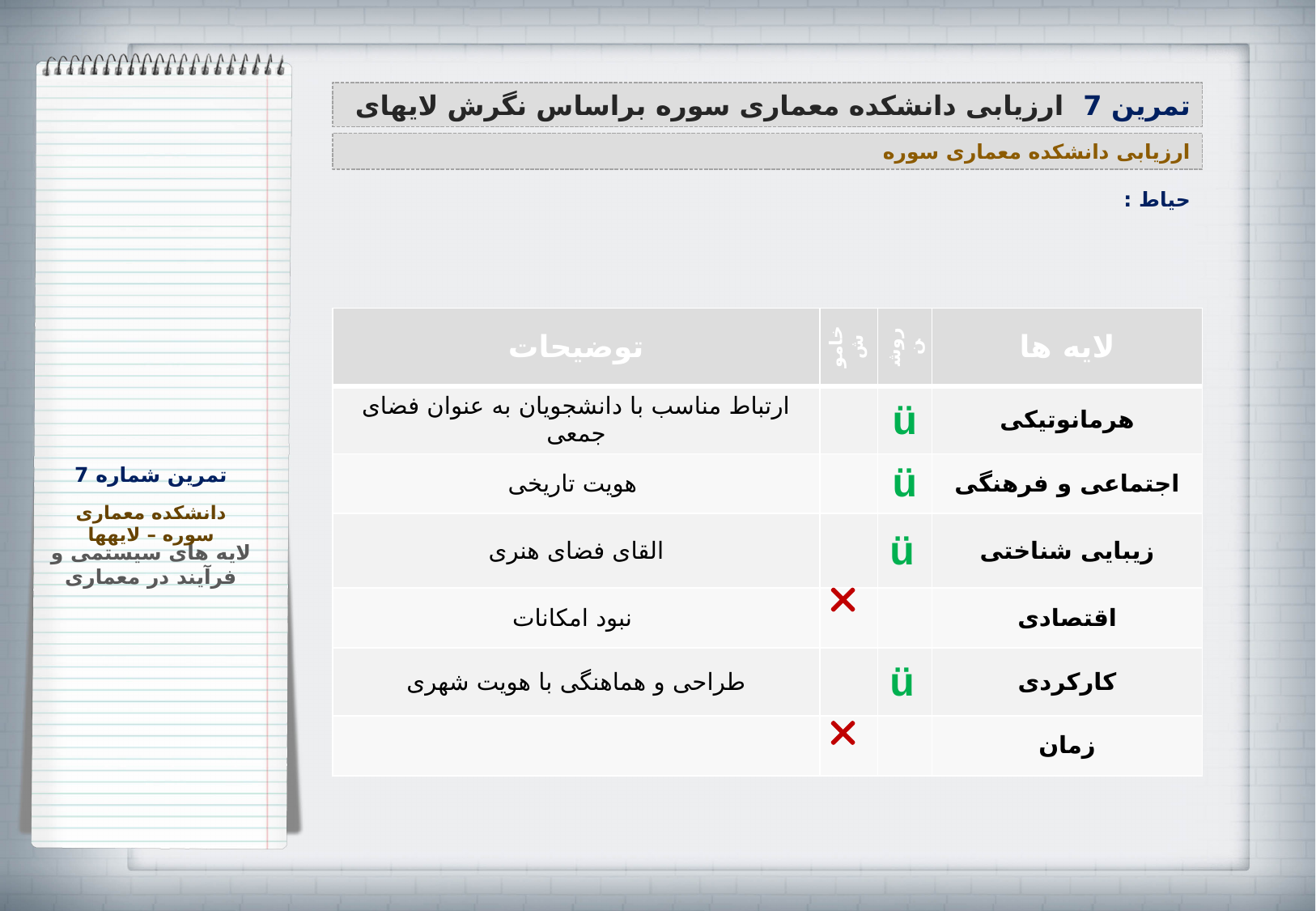

تمرین 7  ارزیابی دانشکده معماری سوره براساس نگرش لایه‏ای
ارزیابی دانشکده معماری سوره
حیاط :
| توضیحات | خاموش | روشن | لایه ها |
| --- | --- | --- | --- |
| ارتباط مناسب با دانشجویان به عنوان فضای جمعی |  | ü | هرمانوتیکی |
| هویت تاریخی |  | ü | اجتماعی و فرهنگی |
| القای فضای هنری |  | ü | زیبایی شناختی |
| نبود امکانات |  |  | اقتصادی |
| طراحی و هماهنگی با هویت شهری |  | ü | کارکردی |
|  |  |  | زمان |
تمرین شماره 7
دانشکده معماری سوره – لایه‏ها
لایه های سیستمی و فرآیند در معماری